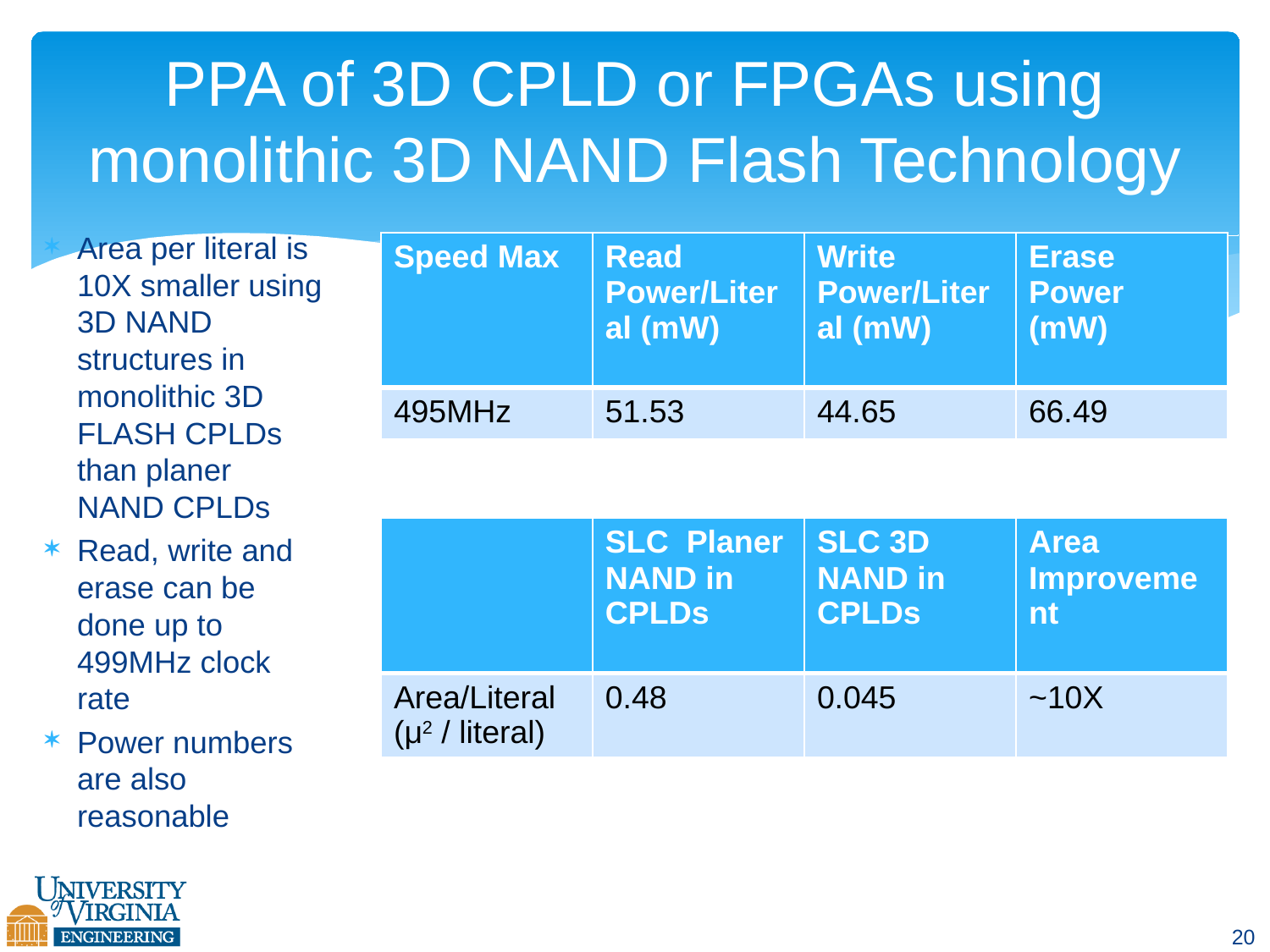

# PPA of 3D CPLD or FPGAs using monolithic 3D NAND Flash Technology
Area per literal is 10X smaller using 3D NAND structures in monolithic 3D FLASH CPLDs than planer NAND CPLDs
Read, write and erase can be done up to  499MHz clock rate
Power numbers are also reasonable

| Speed Max | Read Power/Literal (mW) | Write Power/Literal (mW) | Erase Power (mW) |
| --- | --- | --- | --- |
| 495MHz | 51.53 | 44.65 | 66.49 |
|  | SLC Planer NAND in CPLDs | SLC 3D NAND in CPLDs | Area Improvement |
| --- | --- | --- | --- |
| Area/Literal (μ2 / literal) | 0.48 | 0.045 | ~10X |
20